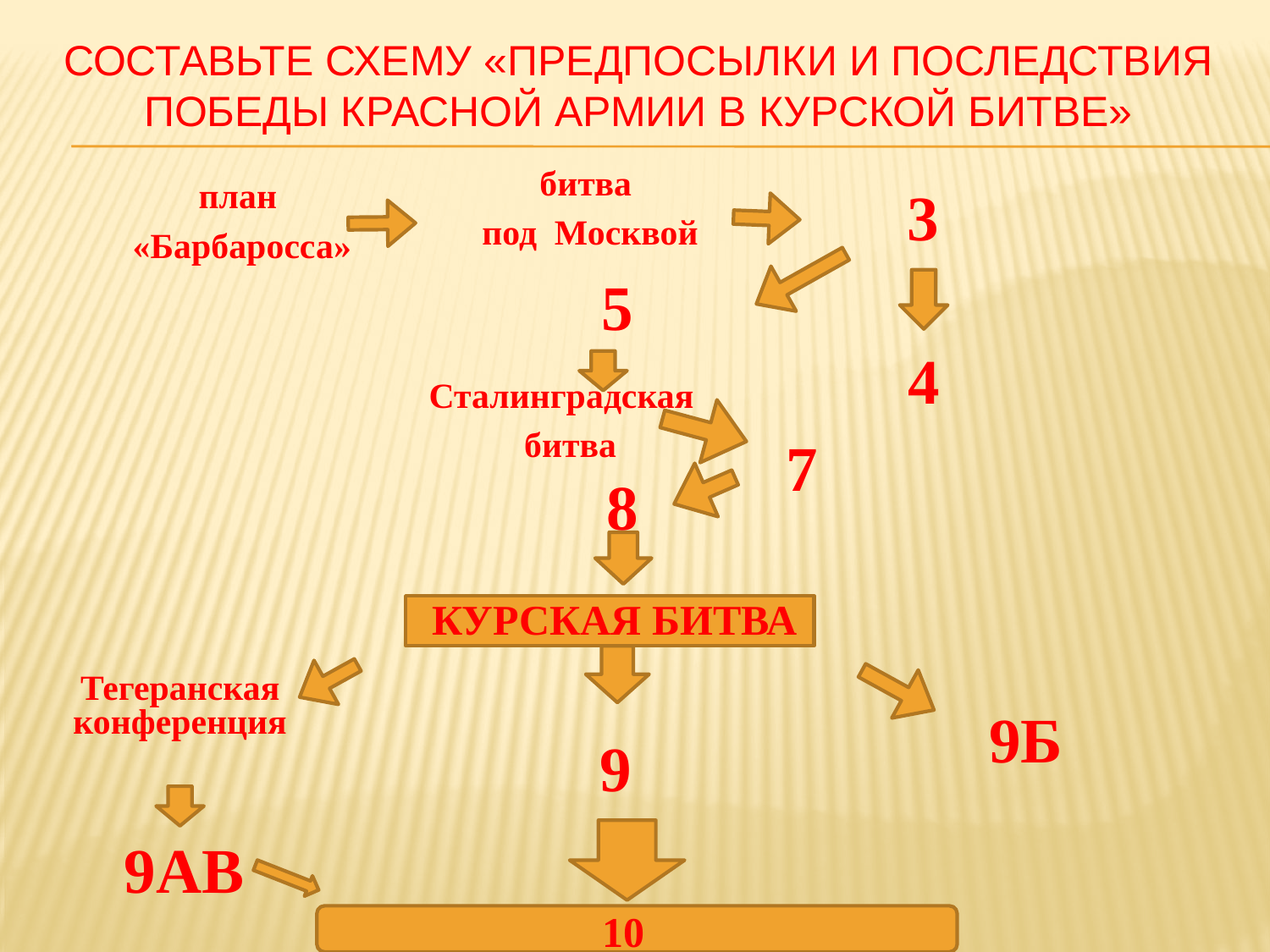

# Составьте схему «предпосылки и последствия победы красной армии в курской битве»
битва
 под  Москвой
план
 «Барбаросса»
3

5
4

Сталинградская
  битва

7

8

КУРСКАЯ БИТВА

Тегеранская конференция
9Б
9

 9АВ

10